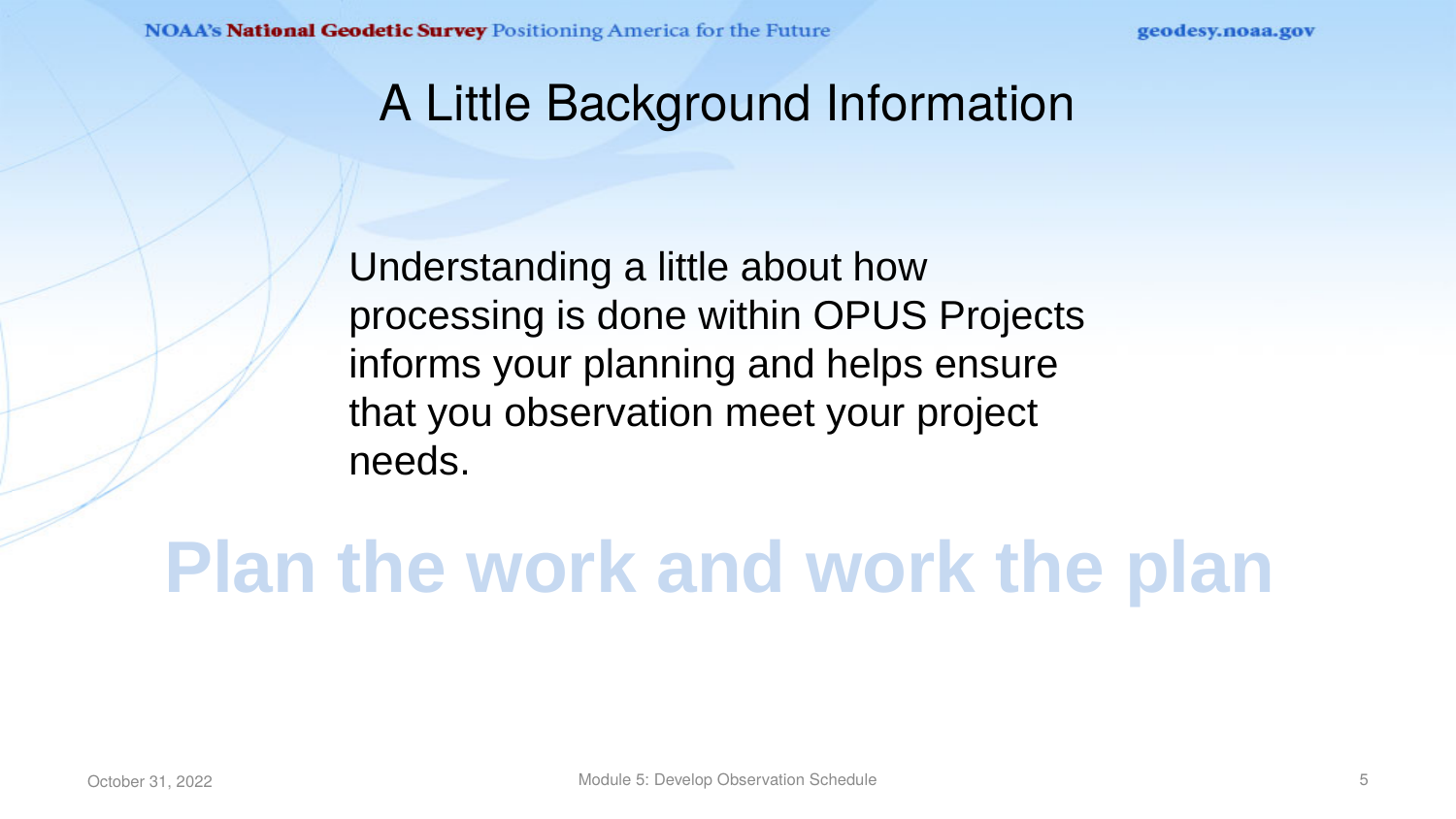

# A Little Background Information
Understanding a little about how processing is done within OPUS Projects informs your planning and helps ensure that you observation meet your project needs.

Plan the work and work the plan
October 31, 2022
Module 5: Develop Observation Schedule
5